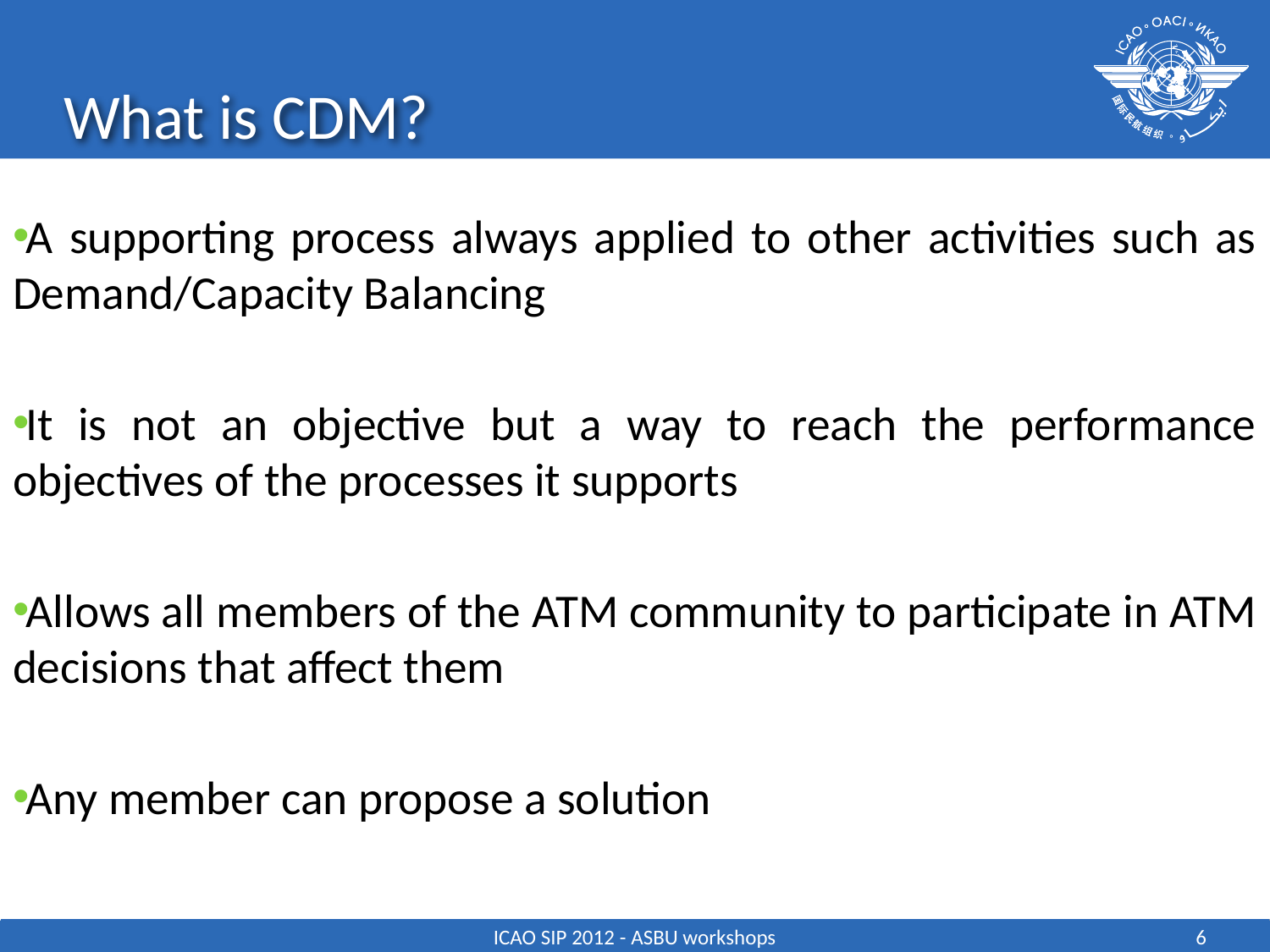

# What is CDM?
A supporting process always applied to other activities such as Demand/Capacity Balancing

It is not an objective but a way to reach the performance objectives of the processes it supports

Allows all members of the ATM community to participate in ATM decisions that affect them

Any member can propose a solution
ICAO SIP 2012 - ASBU workshops
6